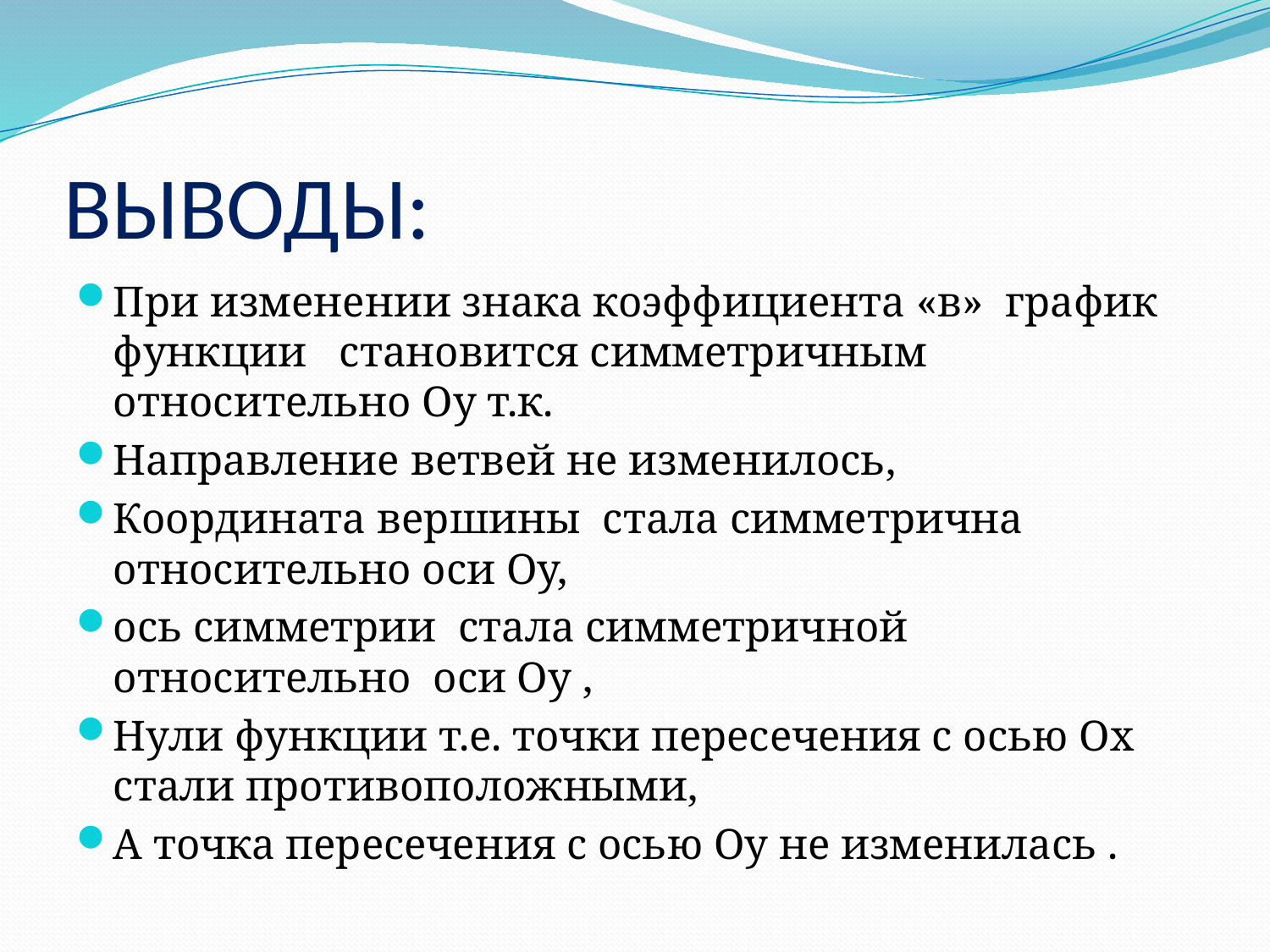

# ВЫВОДЫ:
При изменении знака коэффициента «в»  график функции   становится симметричным относительно Оу т.к.
Направление ветвей не изменилось,
Координата вершины  стала симметрична относительно оси Оу,
ось симметрии  стала симметричной относительно  оси Оу ,
Нули функции т.е. точки пересечения с осью Ох стали противоположными,
А точка пересечения с осью Оу не изменилась .